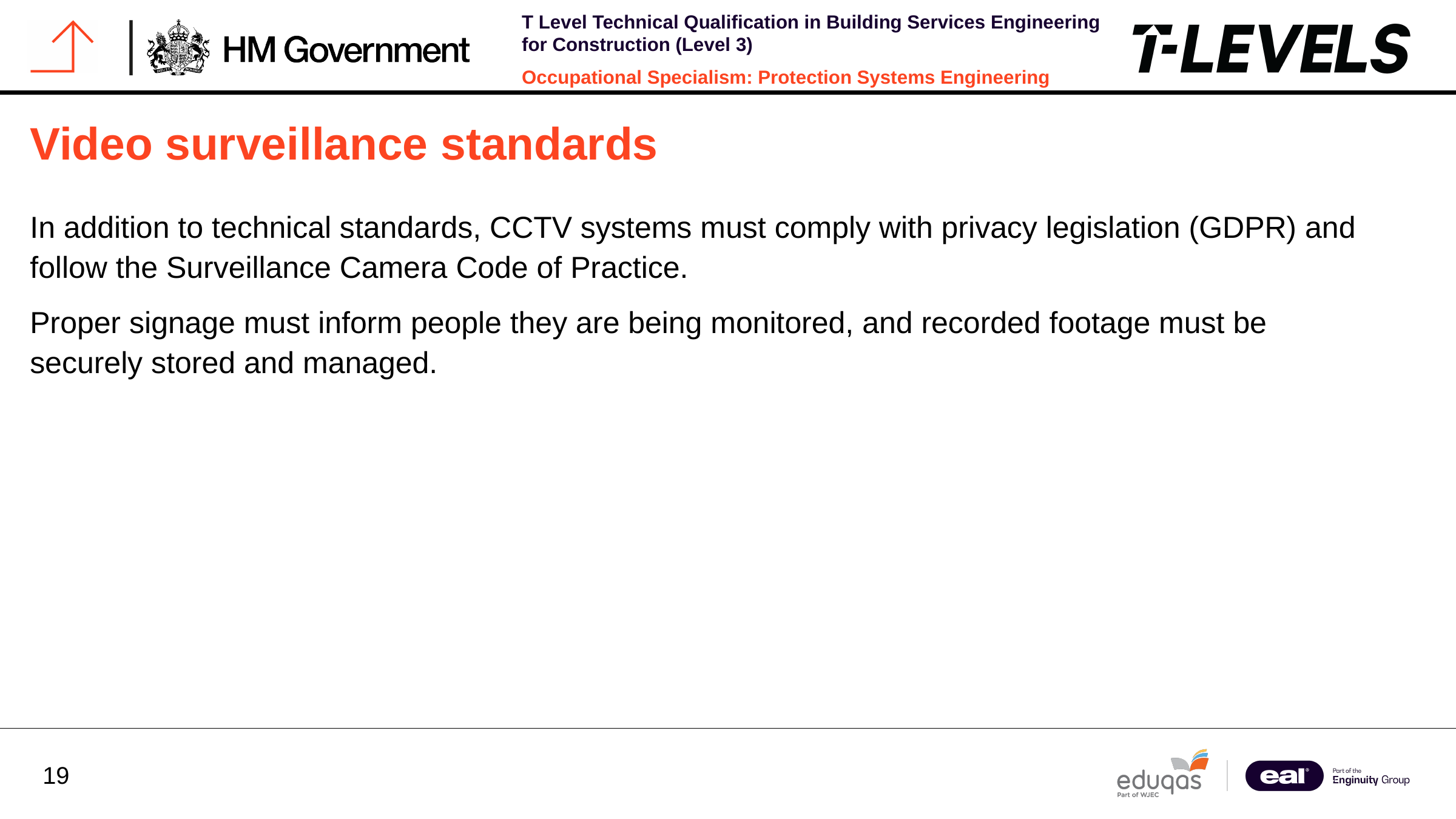

Video surveillance standards
In addition to technical standards, CCTV systems must comply with privacy legislation (GDPR) and follow the Surveillance Camera Code of Practice.
Proper signage must inform people they are being monitored, and recorded footage must be securely stored and managed.